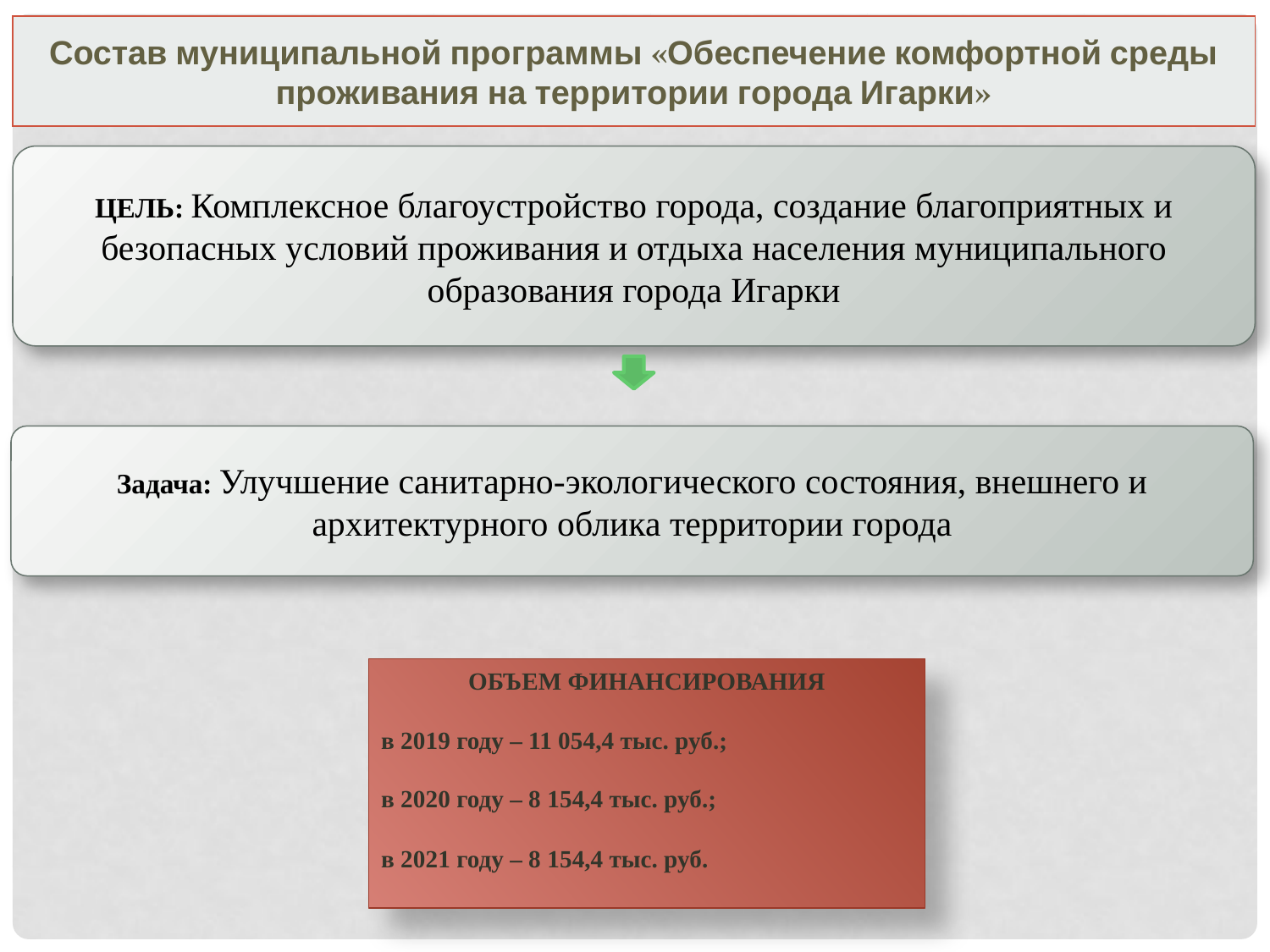

Состав муниципальной программы «Обеспечение комфортной среды проживания на территории города Игарки»
ЦЕЛЬ: Комплексное благоустройство города, создание благоприятных и безопасных условий проживания и отдыха населения муниципального образования города Игарки

Задача: Улучшение санитарно-экологического состояния, внешнего и архитектурного облика территории города

ОБЪЕМ ФИНАНСИРОВАНИЯ

в 2019 году – 11 054,4 тыс. руб.;

в 2020 году – 8 154,4 тыс. руб.;

в 2021 году – 8 154,4 тыс. руб.